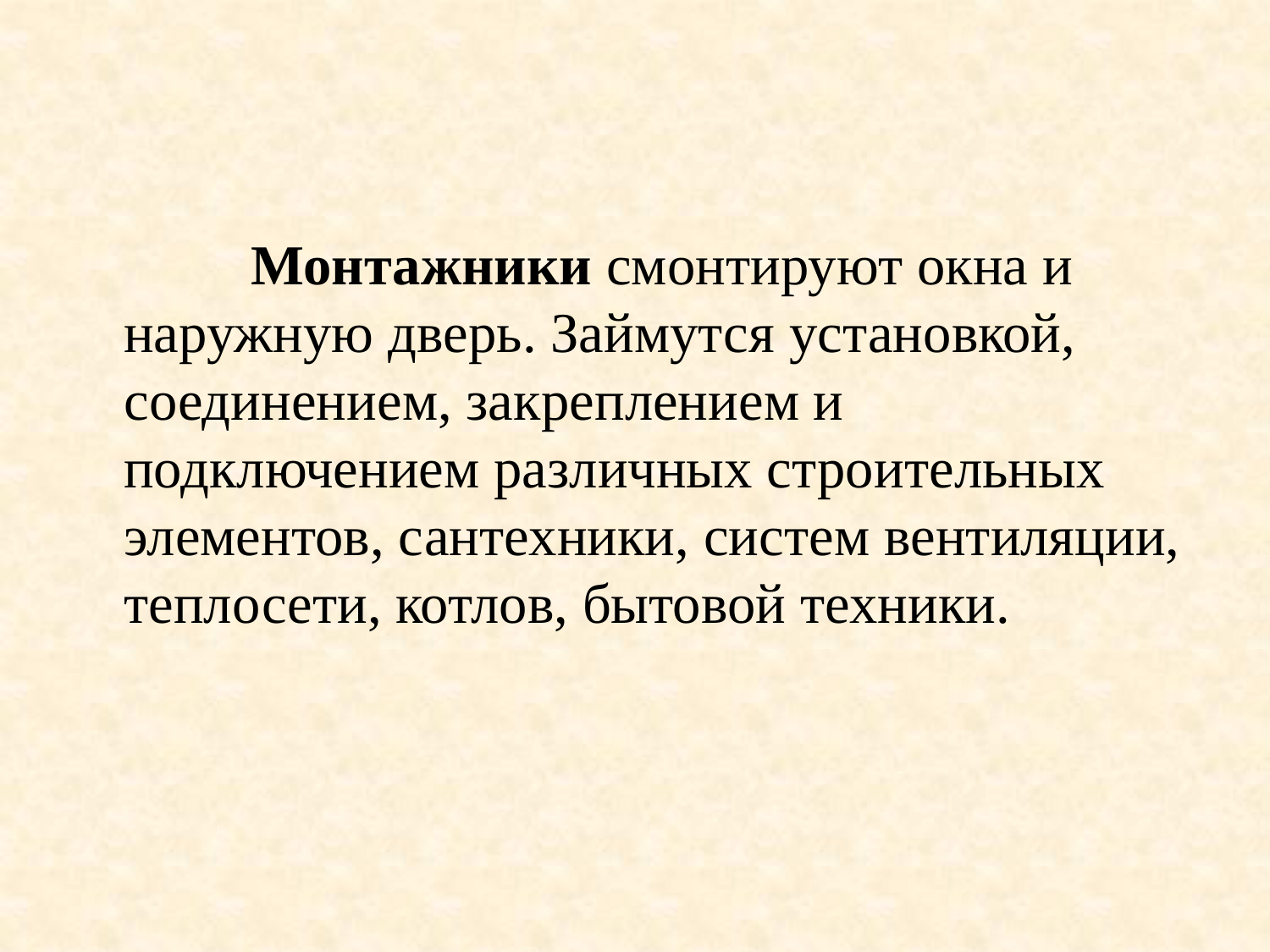

#
		Монтажники смонтируют окна и наружную дверь. Займутся установкой, соединением, закреплением и подключением различных строительных элементов, сантехники, систем вентиляции, теплосети, котлов, бытовой техники.